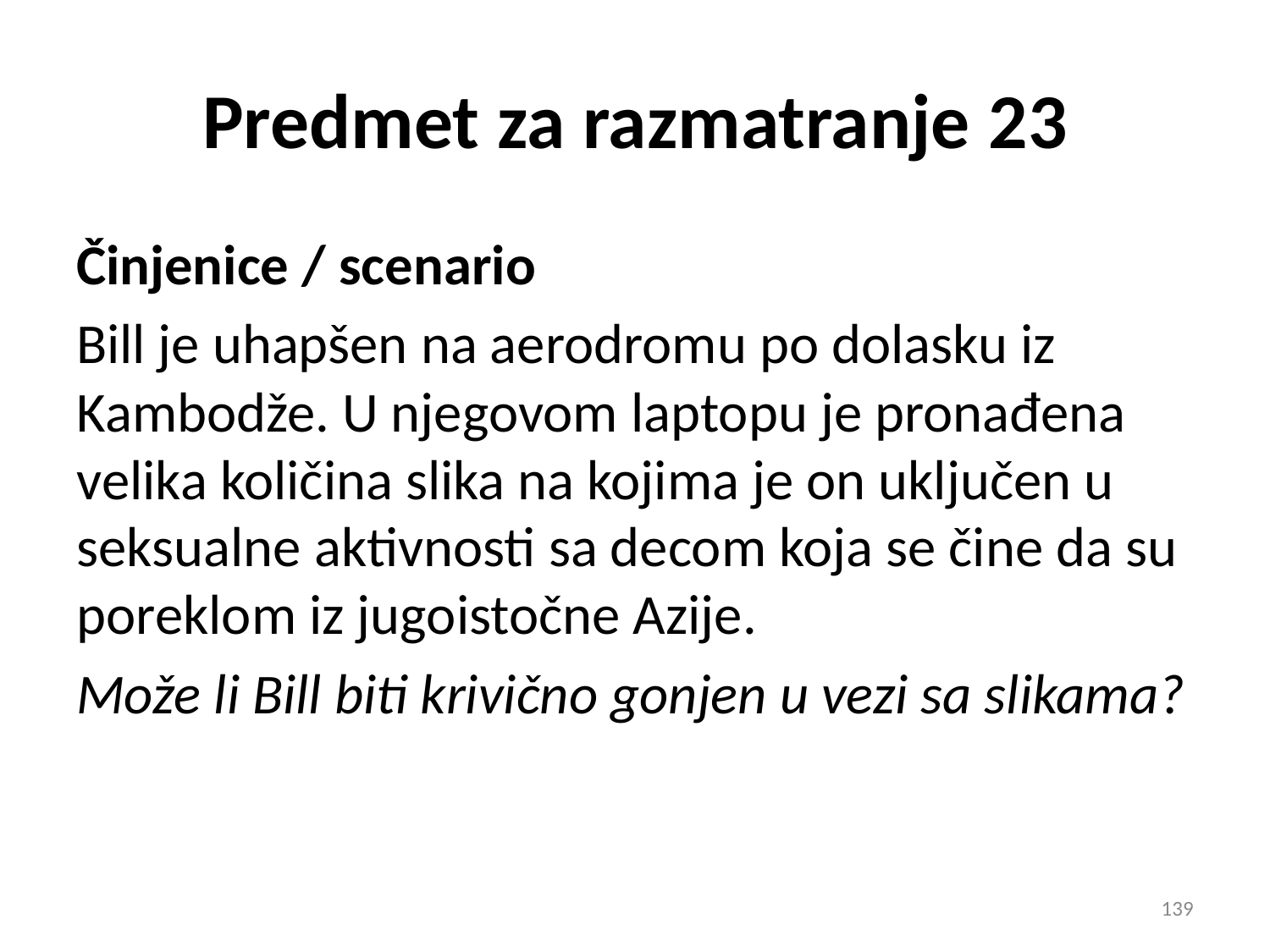

Predmet za razmatranje 23
Činjenice / scenario
Bill je uhapšen na aerodromu po dolasku iz Kambodže. U njegovom laptopu je pronađena velika količina slika na kojima je on uključen u seksualne aktivnosti sa decom koja se čine da su poreklom iz jugoistočne Azije.
Može li Bill biti krivično gonjen u vezi sa slikama?

139